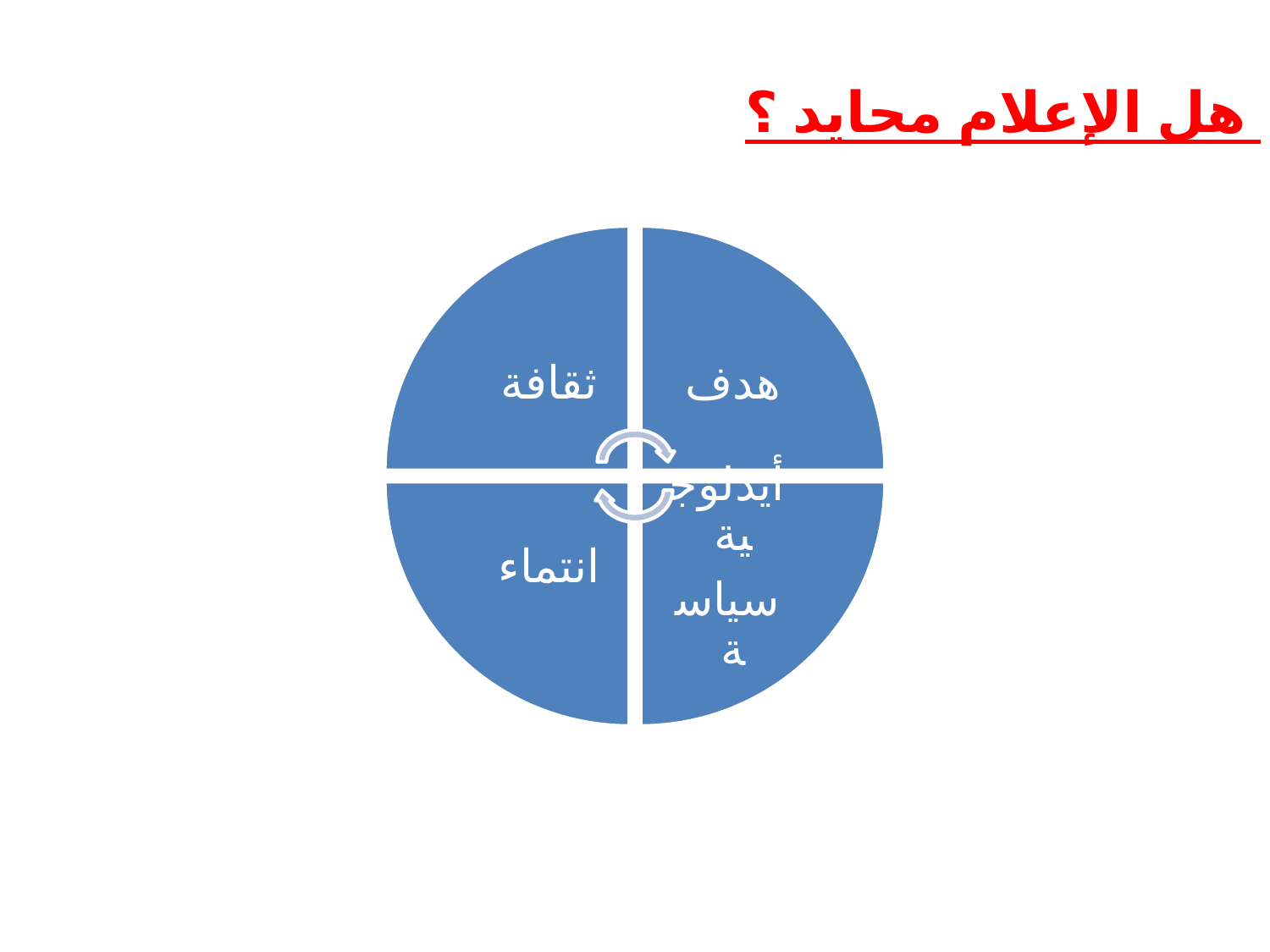

هل الإعلام محايد ؟
ثقافة
هدف
أيدلوجية
سياسة
انتماء